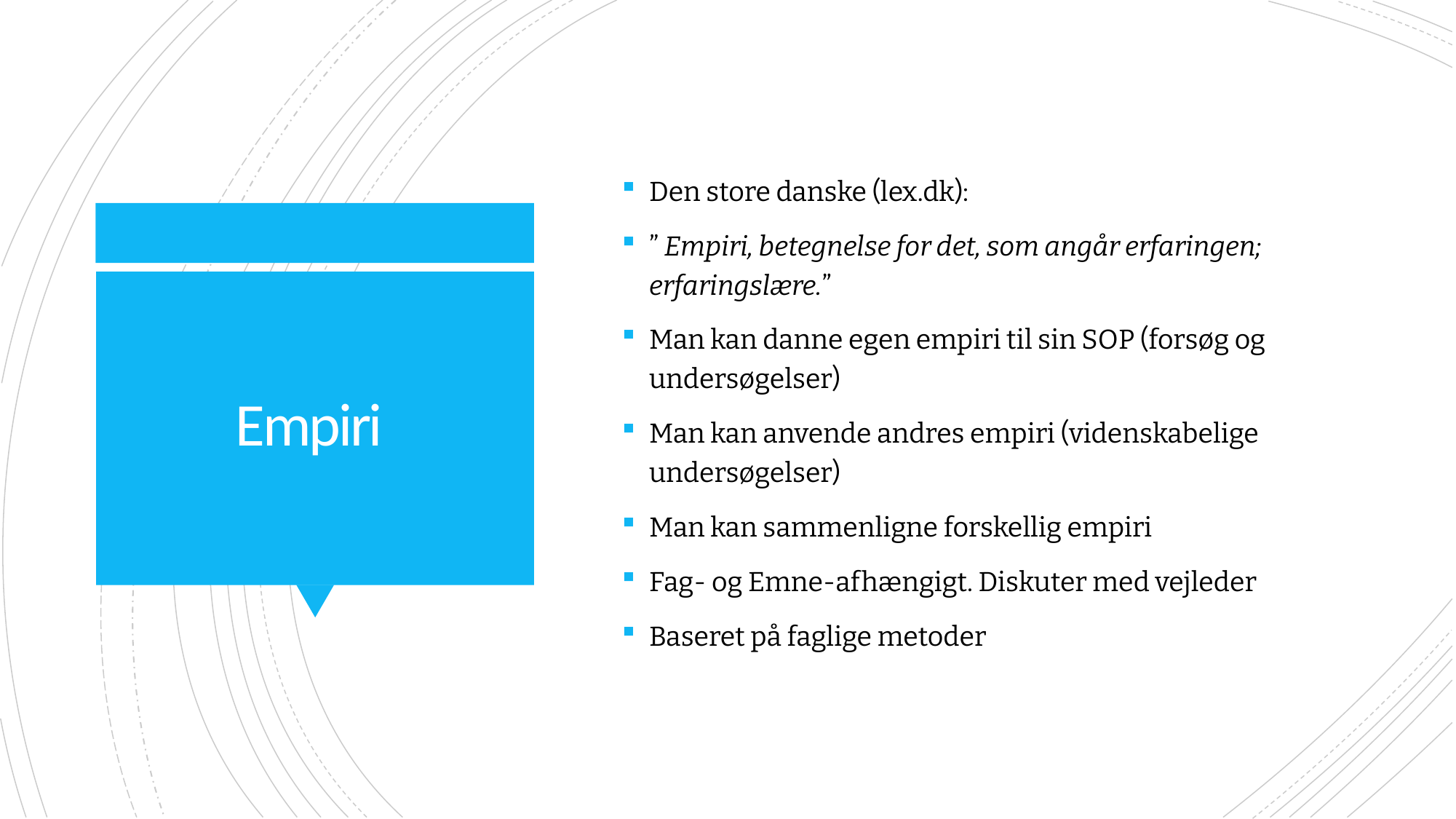

Den store danske (lex.dk):
” Empiri, betegnelse for det, som angår erfaringen; erfaringslære.”
Man kan danne egen empiri til sin SOP (forsøg og undersøgelser)
Man kan anvende andres empiri (videnskabelige undersøgelser)
Man kan sammenligne forskellig empiri
Fag- og Emne-afhængigt. Diskuter med vejleder
Baseret på faglige metoder
# Empiri